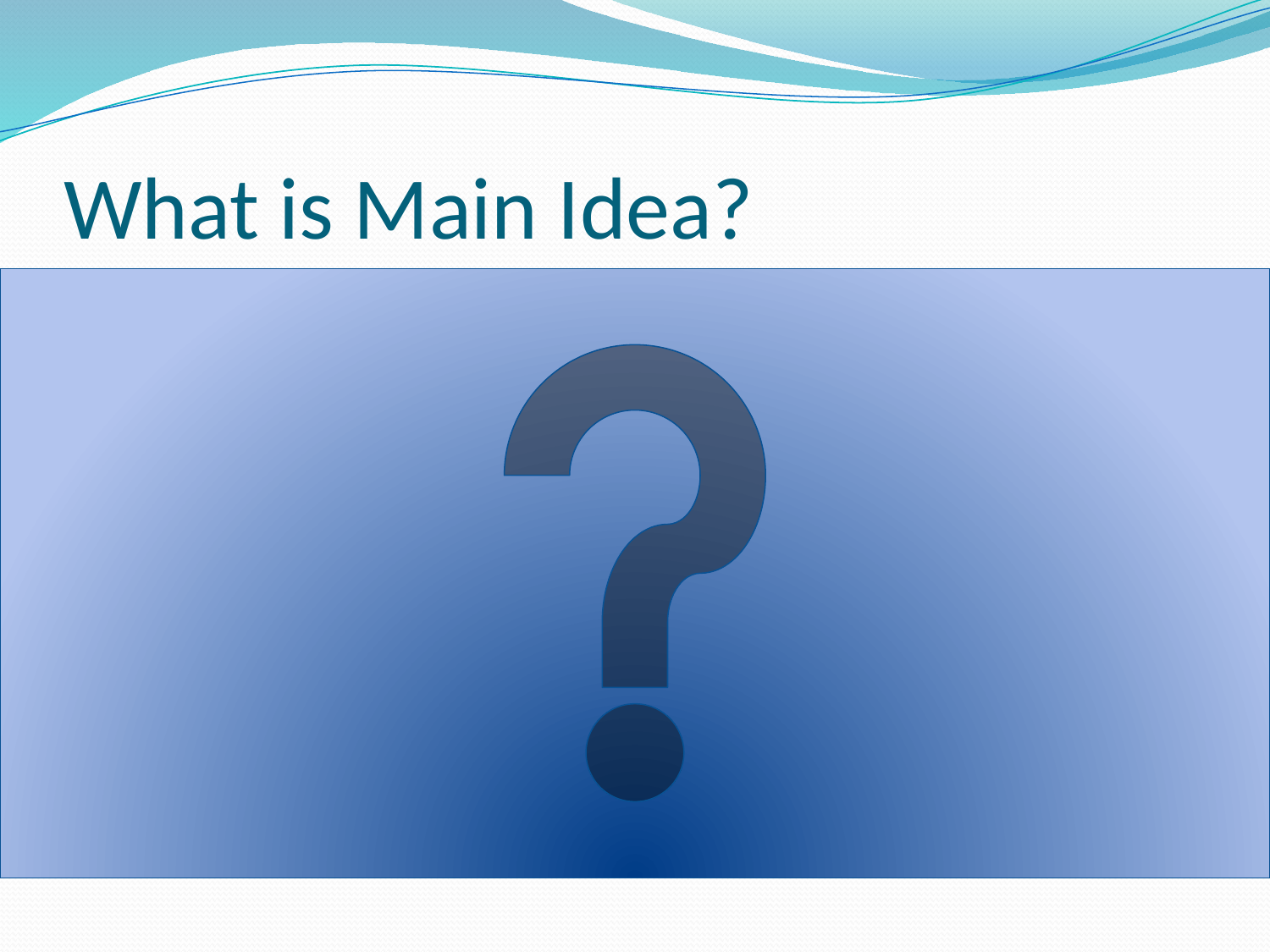

# What is Main Idea?

The main idea is the most important idea of a paragraph.
Sometimes a main idea is stated in the paragraph.
It’s what a paragraph is mostly about.